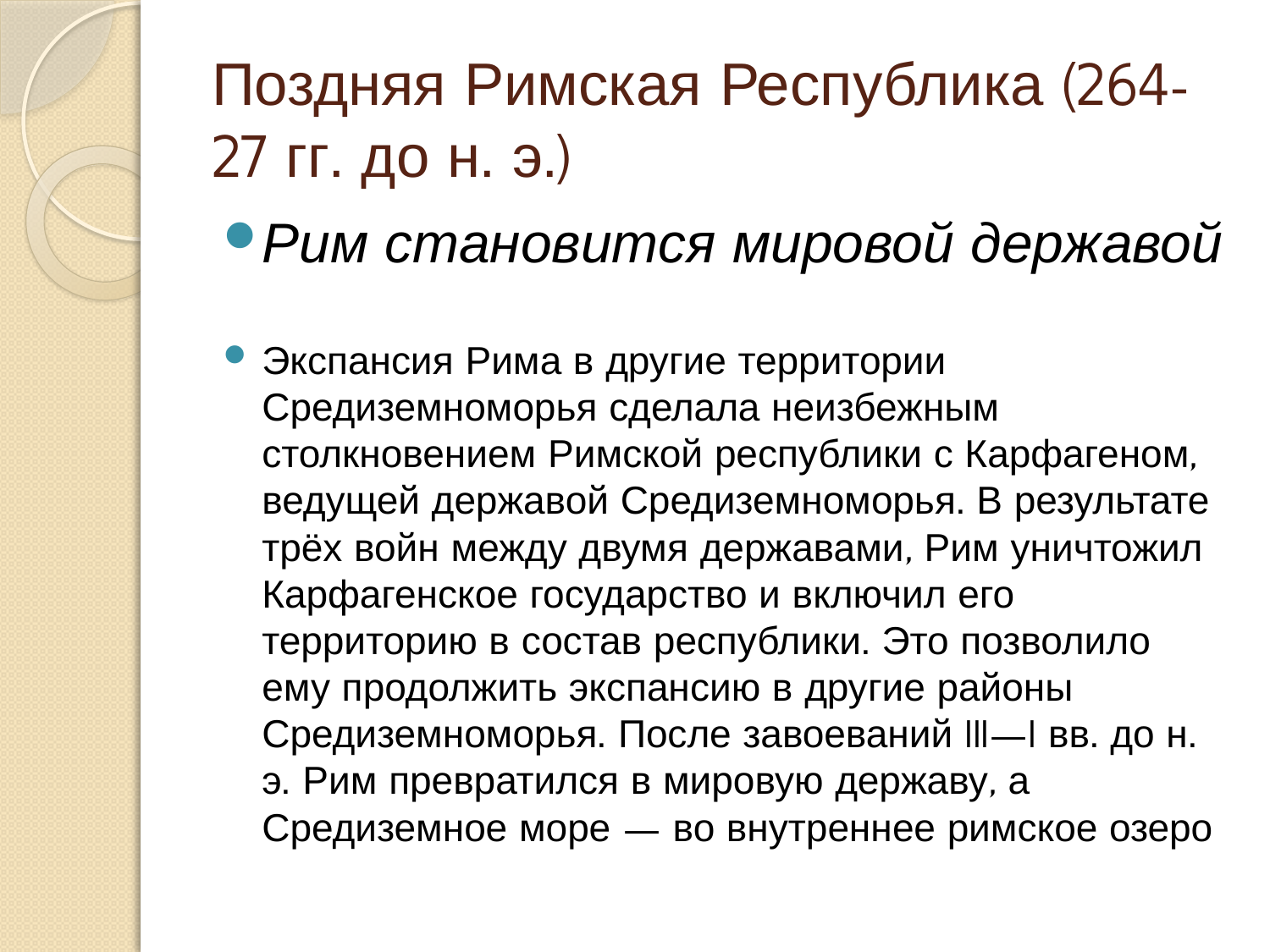

# Поздняя Римская Республика (264-27 гг. до н. э.)
Рим становится мировой державой

Экспансия Рима в другие территории Средиземноморья сделала неизбежным столкновением Римской республики с Карфагеном, ведущей державой Средиземноморья. В результате трёх войн между двумя державами, Рим уничтожил Карфагенское государство и включил его территорию в состав республики. Это позволило ему продолжить экспансию в другие районы Средиземноморья. После завоеваний III—I вв. до н. э. Рим превратился в мировую державу, а Средиземное море — во внутреннее римское озеро